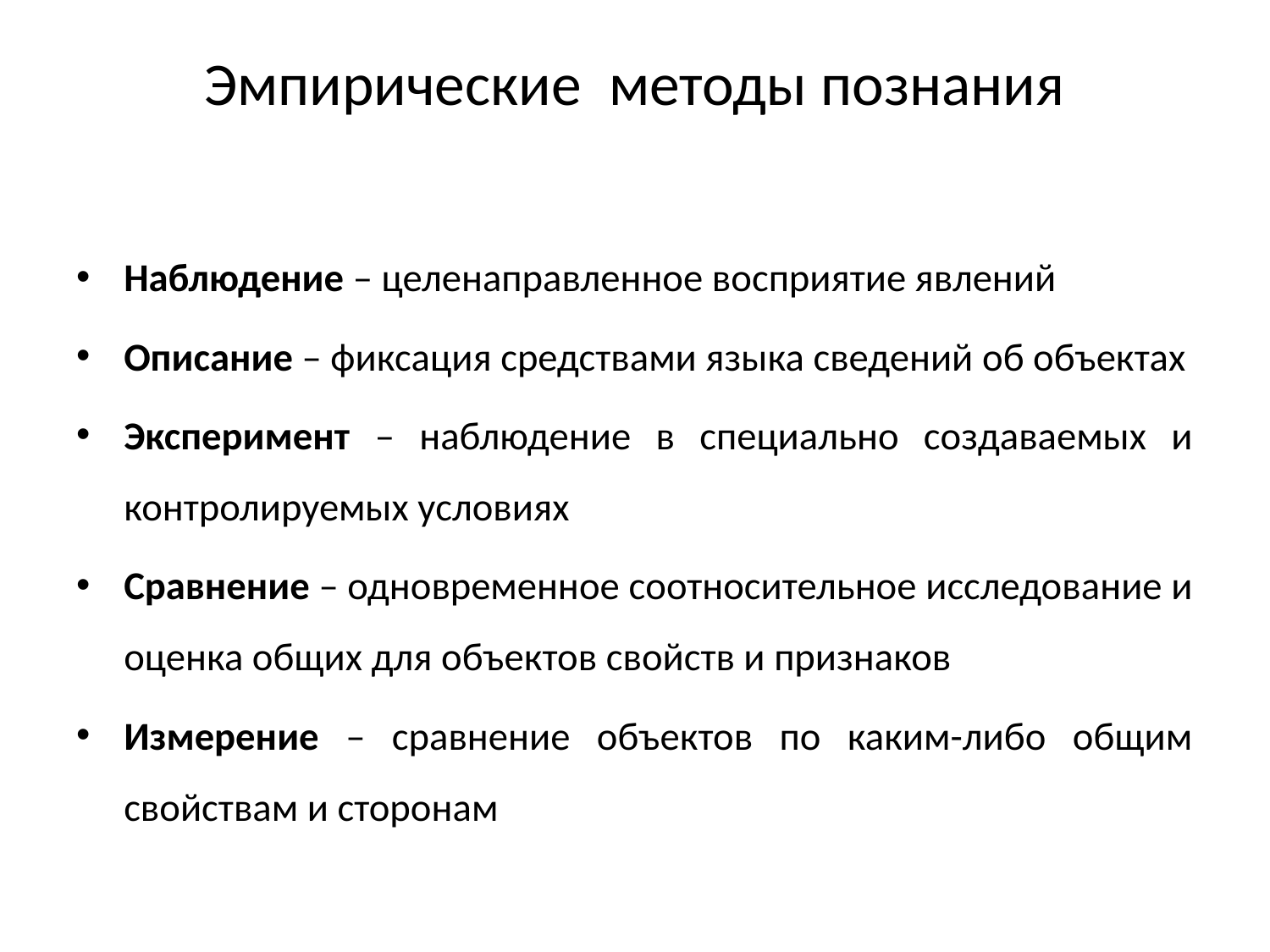

# Эмпирические  методы познания
Наблюдение – целенаправленное восприятие явлений
Описание – фиксация средствами языка сведений об объектах
Эксперимент – наблюдение в специально создаваемых и контролируемых условиях
Сравнение – одновременное соотносительное исследование и оценка общих для объектов свойств и признаков
Измерение – сравнение объектов по каким-либо общим свойствам и сторонам